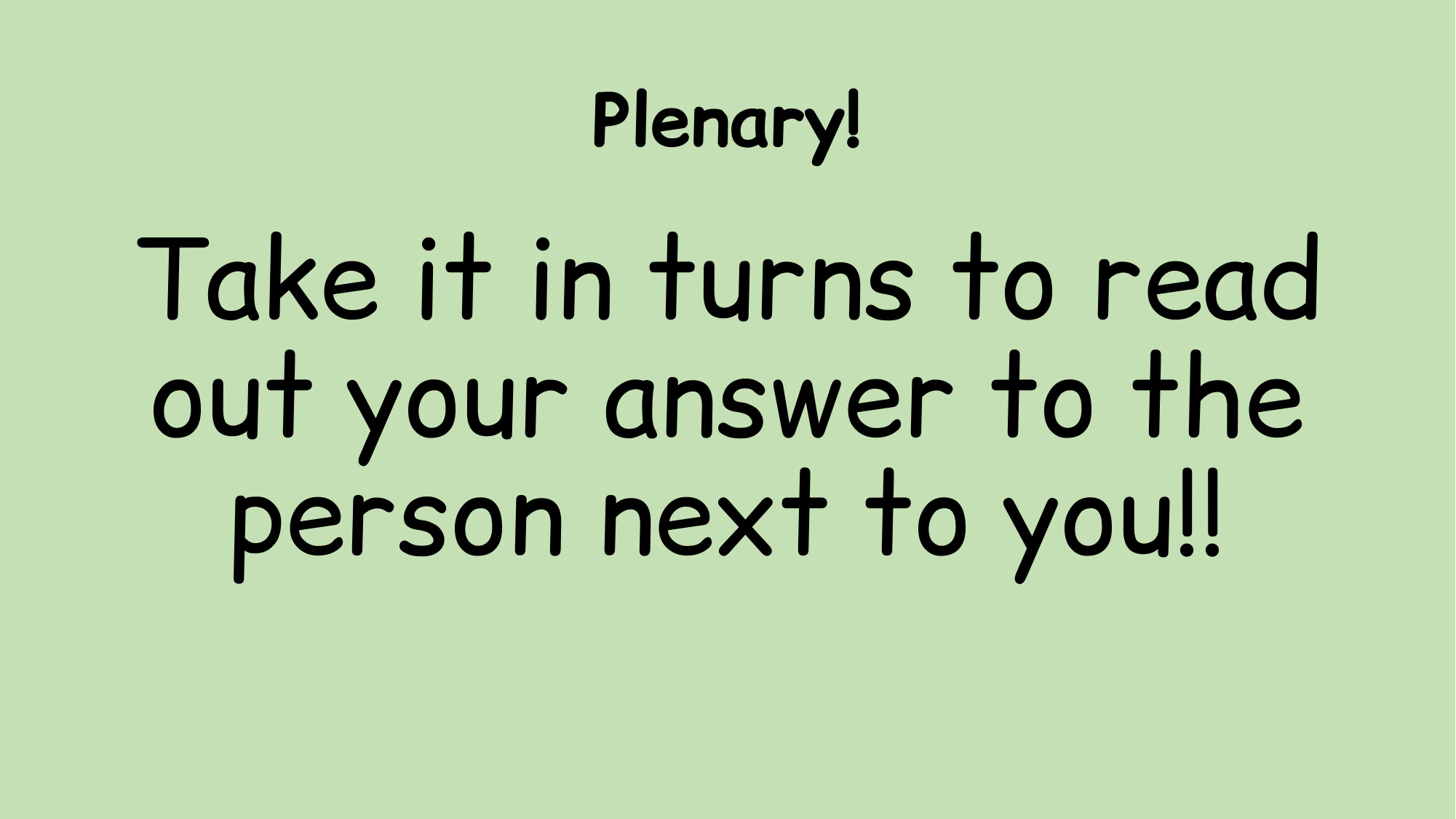

# Plenary!
Take it in turns to read out your answer to the person next to you!!